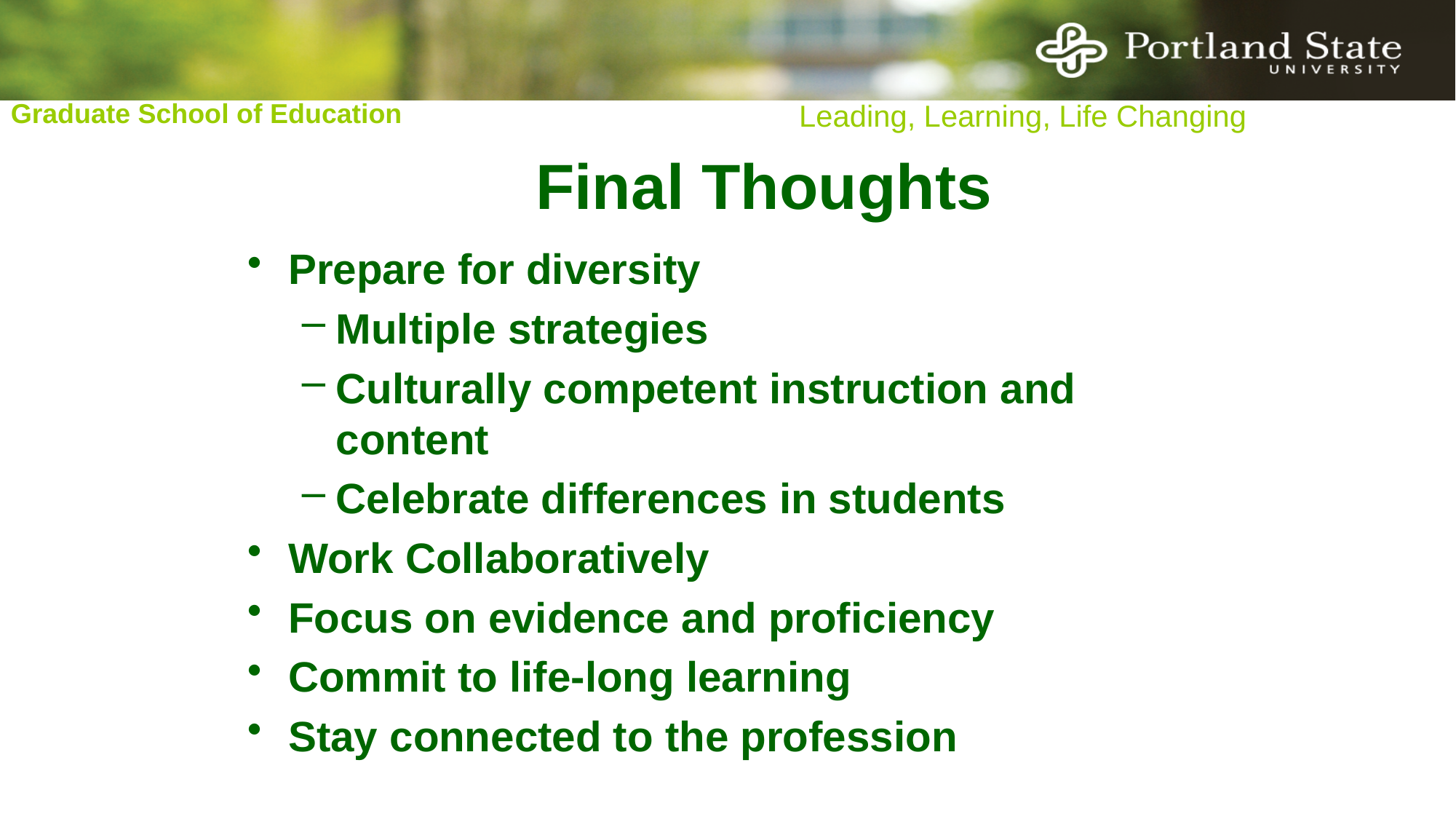

# Final Thoughts
Prepare for diversity
Multiple strategies
Culturally competent instruction and content
Celebrate differences in students
Work Collaboratively
Focus on evidence and proficiency
Commit to life-long learning
Stay connected to the profession